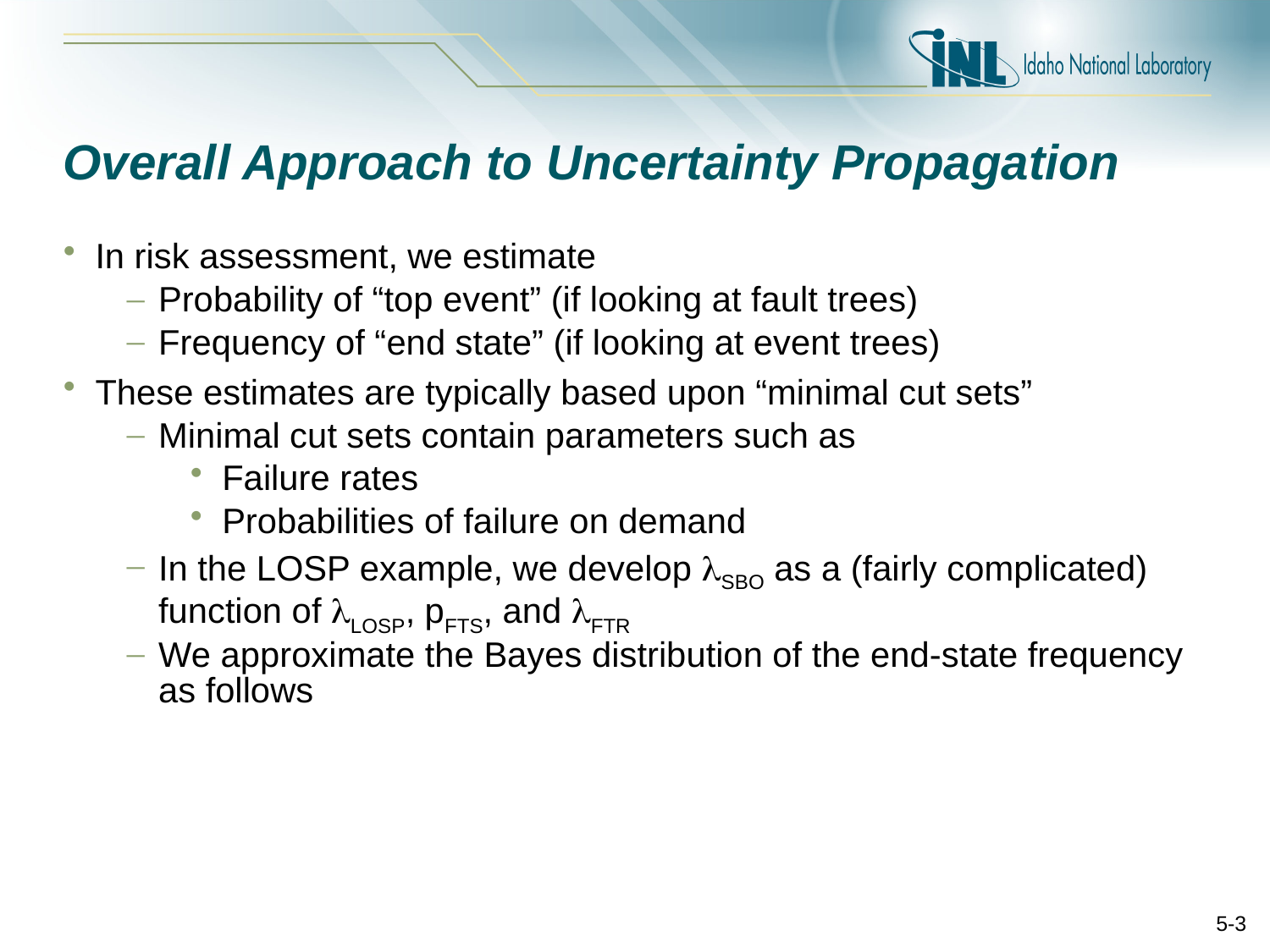

# Overall Approach to Uncertainty Propagation
In risk assessment, we estimate
Probability of “top event” (if looking at fault trees)
Frequency of “end state” (if looking at event trees)
These estimates are typically based upon “minimal cut sets”
Minimal cut sets contain parameters such as
Failure rates
Probabilities of failure on demand
In the LOSP example, we develop λSBO as a (fairly complicated) function of λLOSP, pFTS, and λFTR
We approximate the Bayes distribution of the end-state frequency as follows
5-3